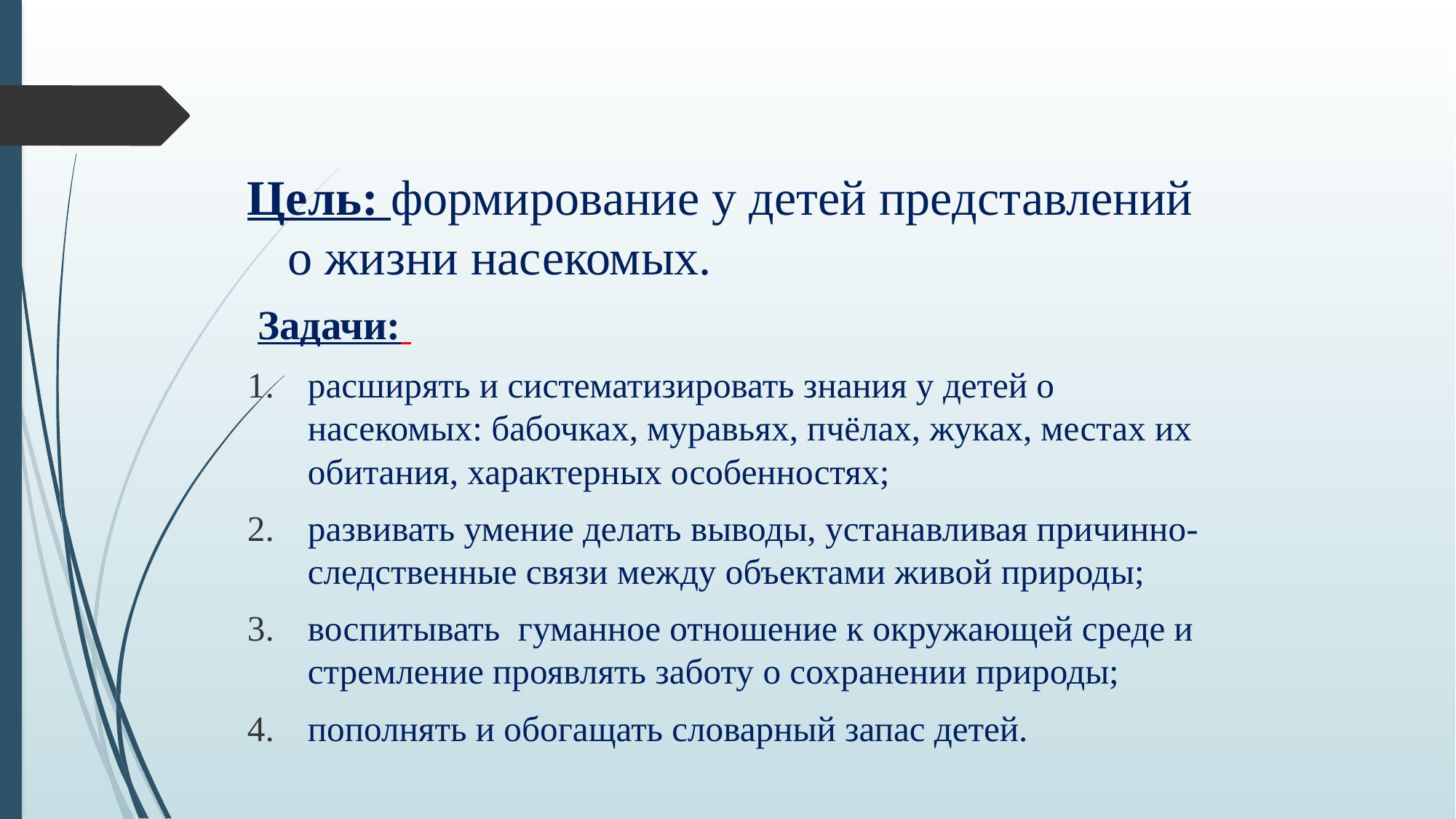

Цель: формирование у детей представлений о жизни насекомых.
 Задачи:
расширять и систематизировать знания у детей о насекомых: бабочках, муравьях, пчёлах, жуках, местах их обитания, характерных особенностях;
развивать умение делать выводы, устанавливая причинно-следственные связи между объектами живой природы;
воспитывать  гуманное отношение к окружающей среде и стремление проявлять заботу о сохранении природы;
пополнять и обогащать словарный запас детей.